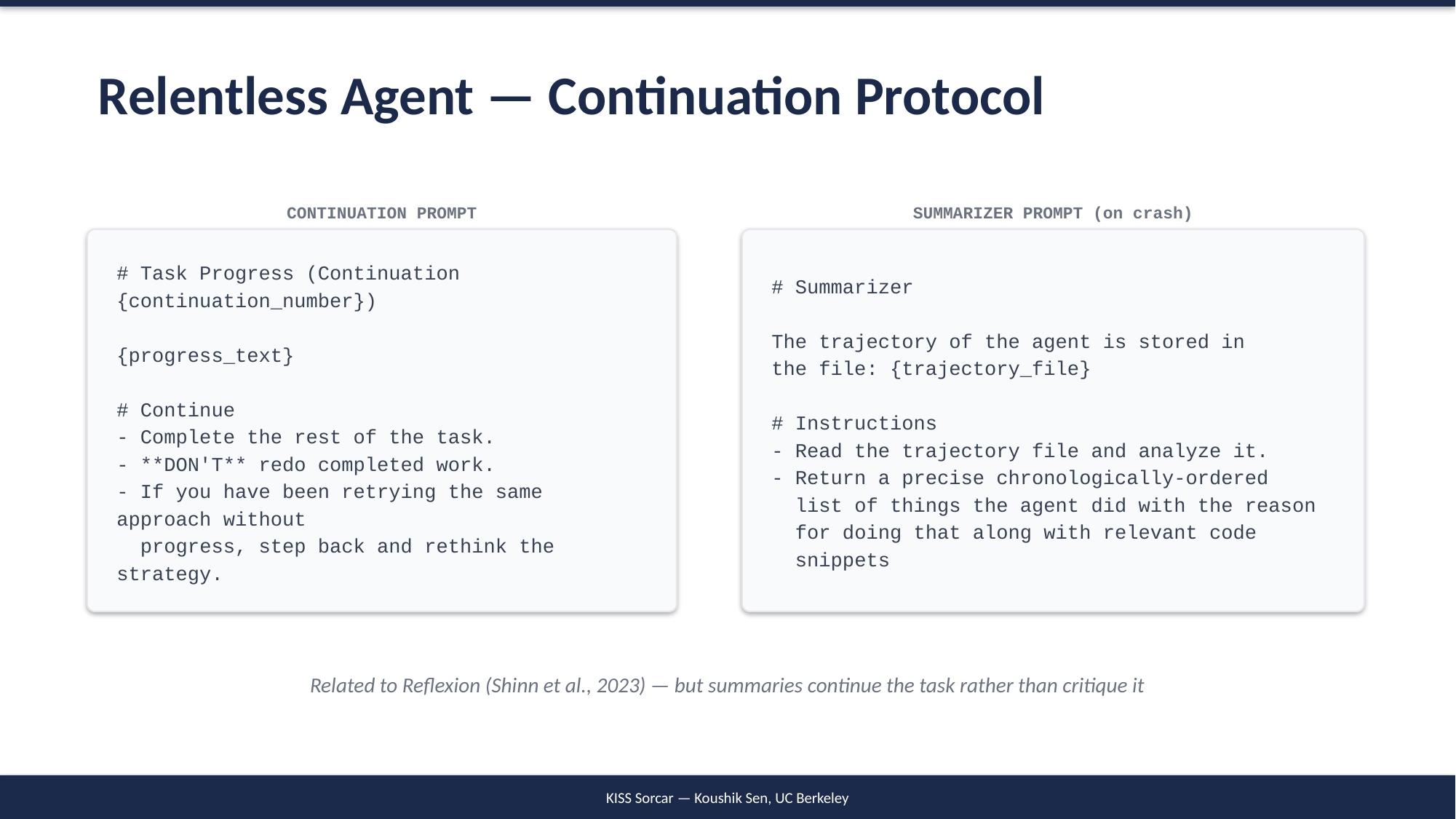

Relentless Agent — Continuation Protocol
CONTINUATION PROMPT
SUMMARIZER PROMPT (on crash)
# Task Progress (Continuation {continuation_number})

{progress_text}

# Continue
- Complete the rest of the task.
- **DON'T** redo completed work.
- If you have been retrying the same approach without
  progress, step back and rethink the strategy.
# Summarizer

The trajectory of the agent is stored in
the file: {trajectory_file}

# Instructions
- Read the trajectory file and analyze it.
- Return a precise chronologically-ordered
  list of things the agent did with the reason
  for doing that along with relevant code
  snippets
Related to Reflexion (Shinn et al., 2023) — but summaries continue the task rather than critique it
KISS Sorcar — Koushik Sen, UC Berkeley